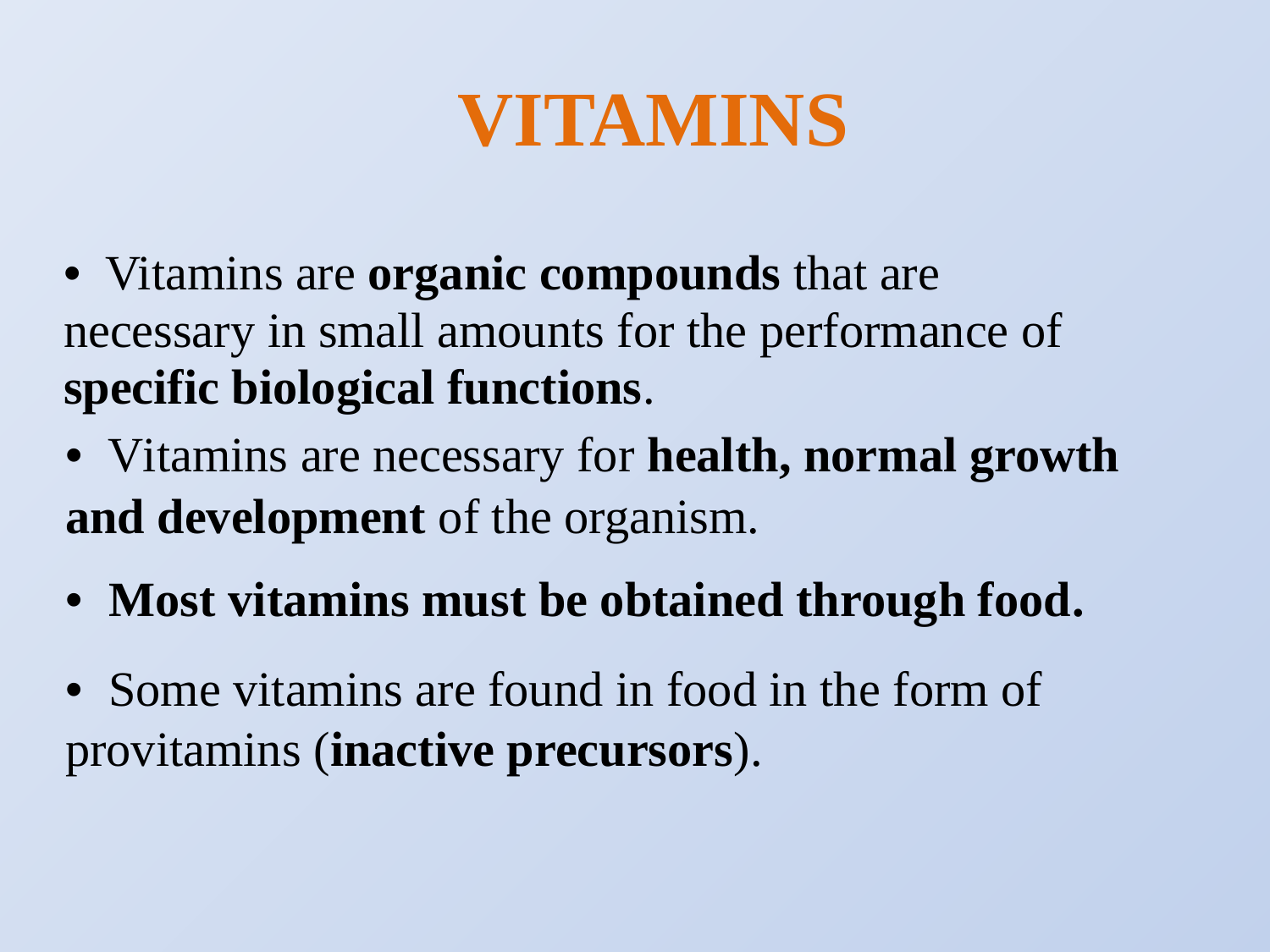

VITAMINS

•  Vitamins are organic compounds that are necessary in small amounts for the performance of specific biological functions.

•  Vitamins are necessary for health, normal growth and development of the organism.

•  Most vitamins must be obtained through food.

•  Some vitamins are found in food in the form of provitamins (inactive precursors).